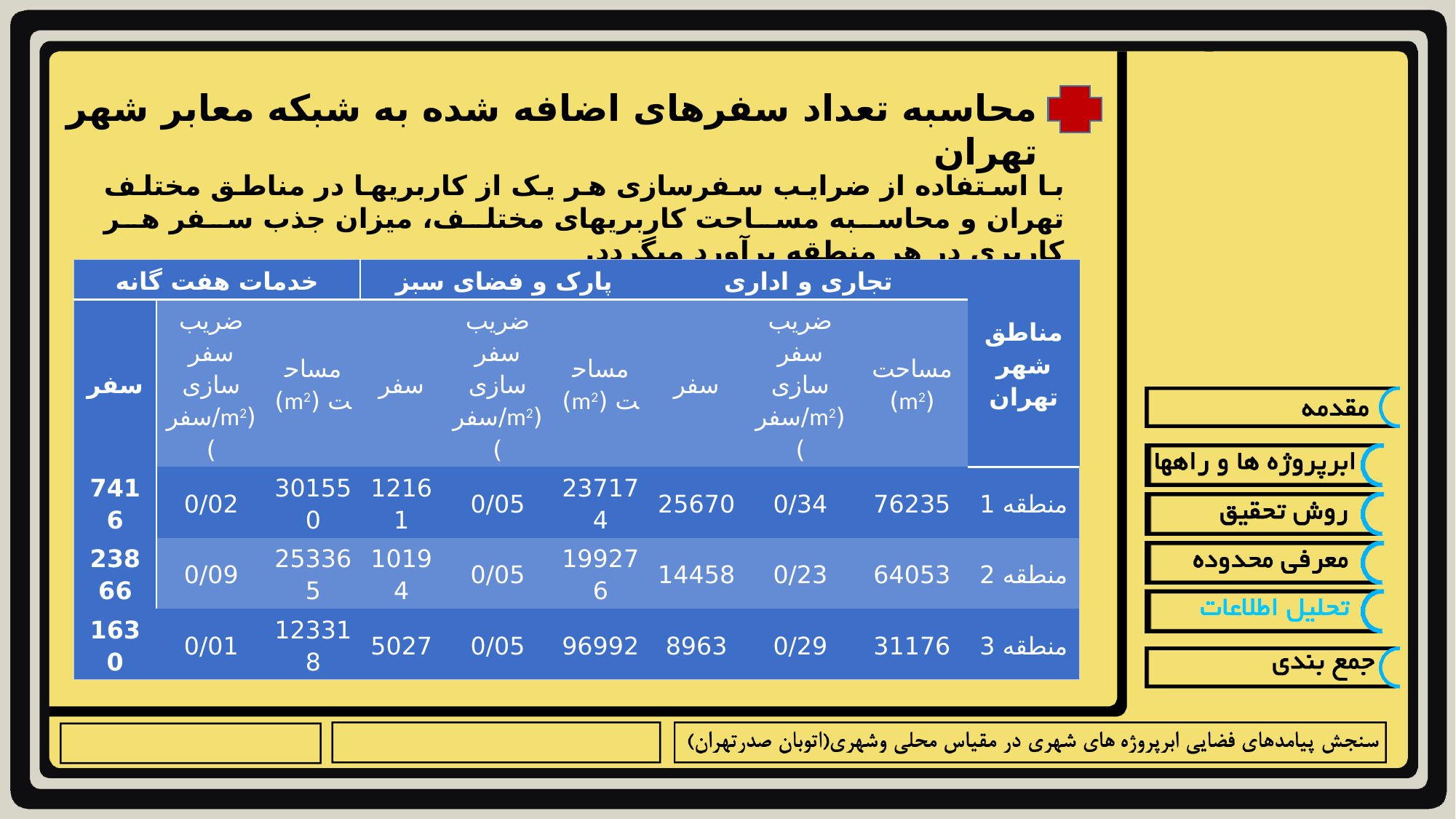

محاسبه تعداد سفرهای اضافه شده به شبکه معابر شهر تهران

با استفاده از ضرایب سفرسازی هر یک از کاربری­ها در مناطق مختلف تهران و محاسبه مساحت کاربری­های مختلف، میزان جذب سفر هر کاربری در هر منطقه برآورد می­گردد.
| خدمات هفت گانه |  |  | پارک و فضای سبز |  |  | تجاری و اداری |  |  | مناطق شهر تهران |
| --- | --- | --- | --- | --- | --- | --- | --- | --- | --- |
| سفر | ضریب سفر سازی (m2/سفر) | مساحت (m2) | سفر | ضریب سفر سازی (m2/سفر) | مساحت (m2) | سفر | ضریب سفر سازی (m2/سفر) | مساحت (m2) |  |
| 7416 | 0/02 | 301550 | 12161 | 0/05 | 237174 | 25670 | 0/34 | 76235 | منطقه 1 |
| 23866 | 0/09 | 253365 | 10194 | 0/05 | 199276 | 14458 | 0/23 | 64053 | منطقه 2 |
| 1630 | 0/01 | 123318 | 5027 | 0/05 | 96992 | 8963 | 0/29 | 31176 | منطقه 3 |